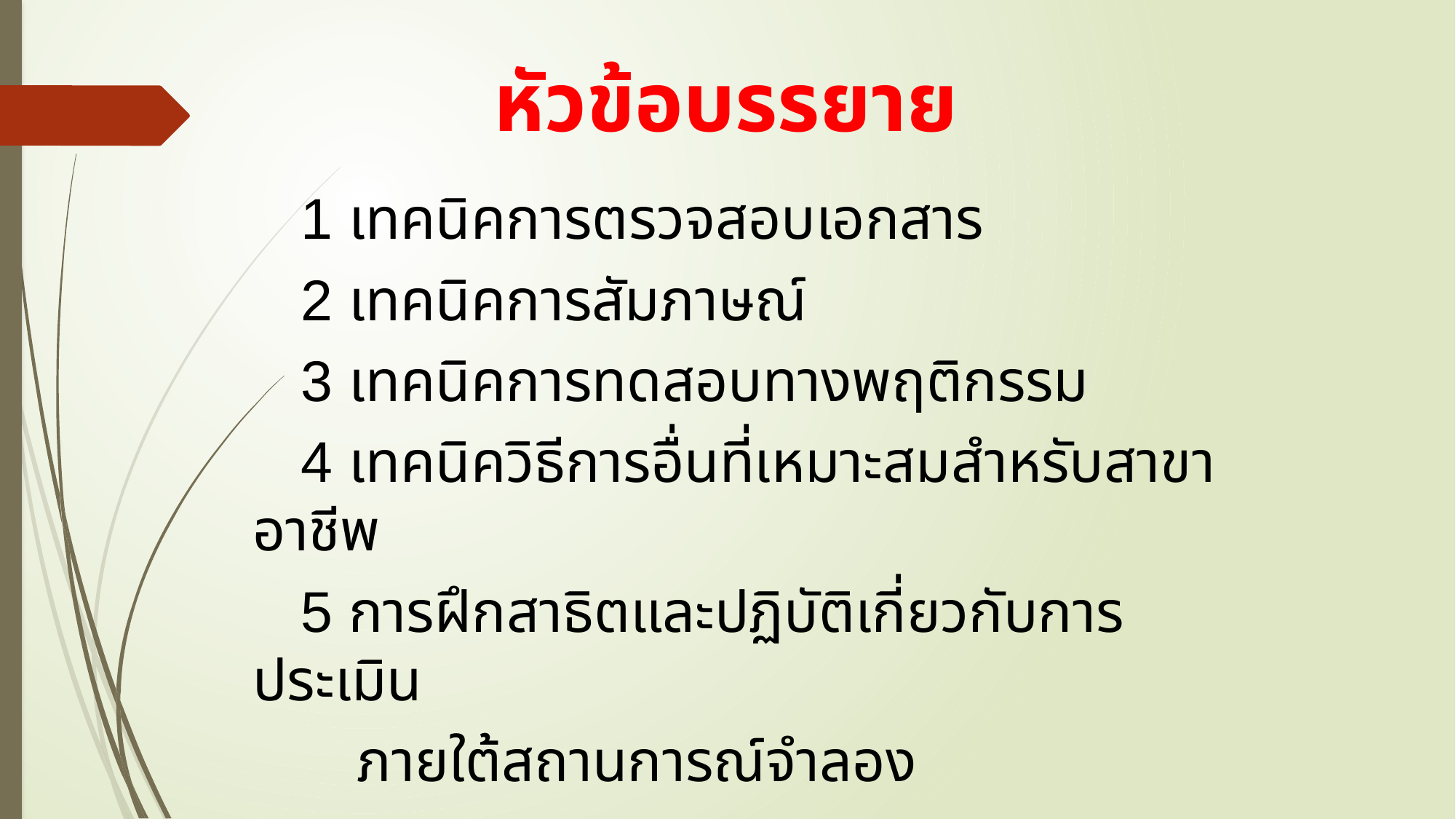

# หัวข้อบรรยาย
   1 เทคนิคการตรวจสอบเอกสาร
   2 เทคนิคการสัมภาษณ์
   3 เทคนิคการทดสอบทางพฤติกรรม
   4 เทคนิควิธีการอื่นที่เหมาะสมสำหรับสาขาอาชีพ
   5 การฝึกสาธิตและปฏิบัติเกี่ยวกับการประเมิน
       ภายใต้สถานการณ์จำลอง